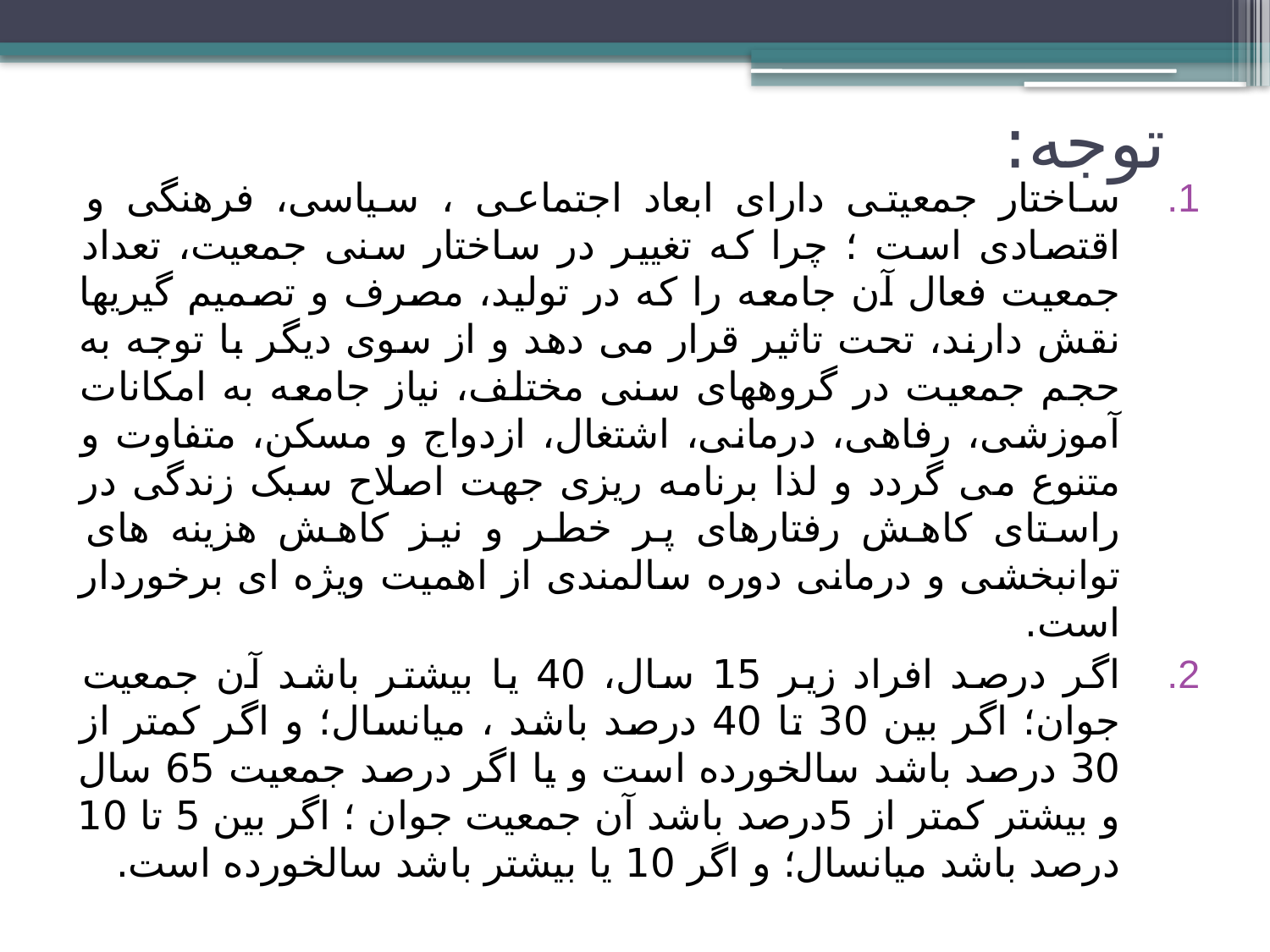

# توجه:
ساختار جمعیتی دارای ابعاد اجتماعی ، سیاسی، فرهنگی و اقتصادی است ؛ چرا که تغییر در ساختار سنی جمعیت، تعداد جمعیت فعال آن جامعه را که در تولید، مصرف و تصمیم گیریها نقش دارند، تحت تاثیر قرار می دهد و از سوی دیگر با توجه به حجم جمعیت در گروههای سنی مختلف، نیاز جامعه به امکانات آموزشی، رفاهی، درمانی، اشتغال، ازدواج و مسکن، متفاوت و متنوع می گردد و لذا برنامه ریزی جهت اصلاح سبک زندگی در راستای کاهش رفتارهای پر خطر و نیز کاهش هزینه های توانبخشی و درمانی دوره سالمندی از اهمیت ویژه ای برخوردار است.
اگر درصد افراد زیر 15 سال، 40 یا بیشتر باشد آن جمعیت جوان؛ اگر بین 30 تا 40 درصد باشد ، میانسال؛ و اگر کمتر از 30 درصد باشد سالخورده است و یا اگر درصد جمعیت 65 سال و بیشتر کمتر از 5درصد باشد آن جمعیت جوان ؛ اگر بین 5 تا 10 درصد باشد میانسال؛ و اگر 10 یا بیشتر باشد سالخورده است.